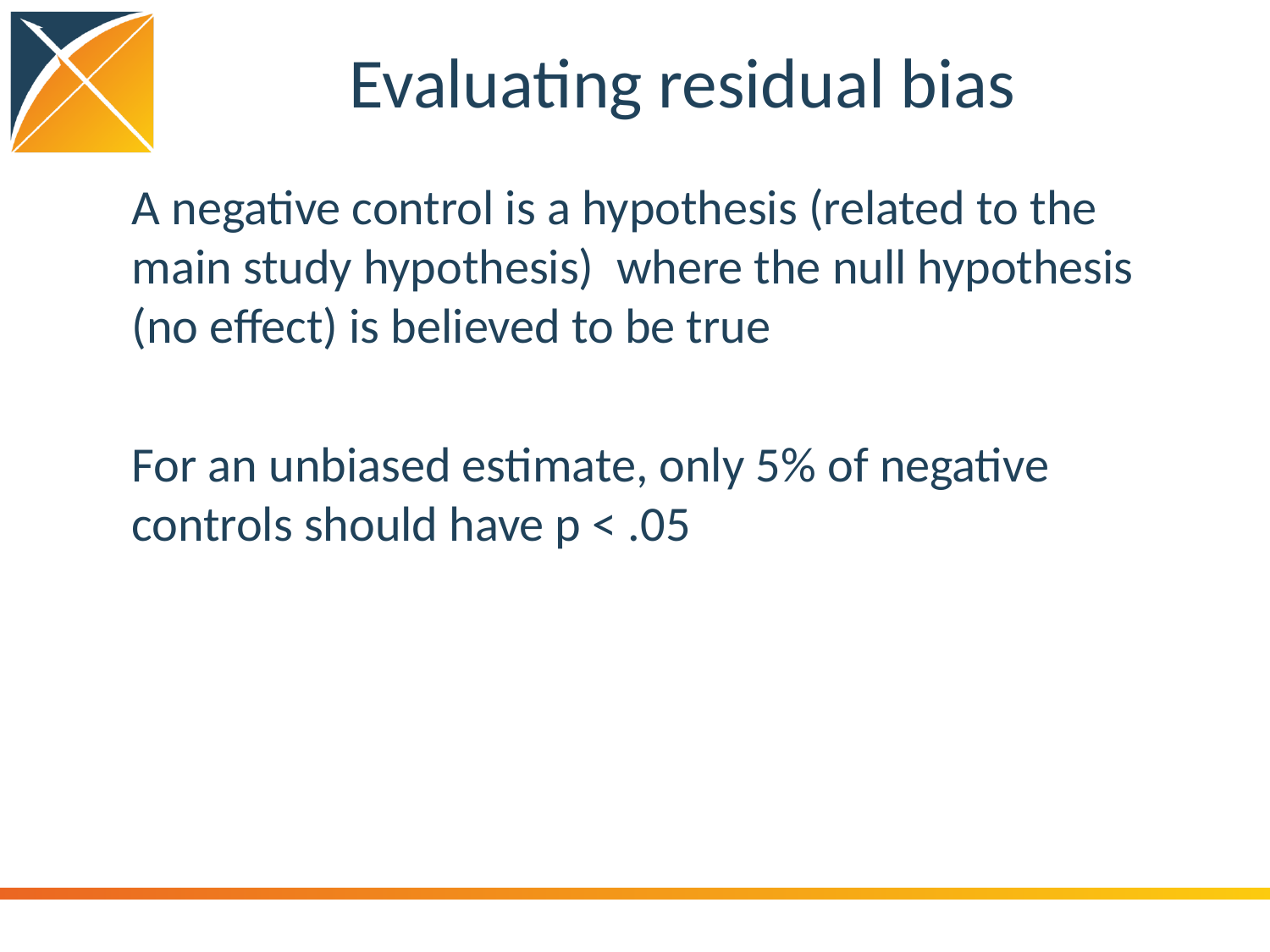

# Evaluating residual bias
A negative control is a hypothesis (related to the main study hypothesis)  where the null hypothesis (no effect) is believed to be true

For an unbiased estimate, only 5% of negative controls should have p < .05